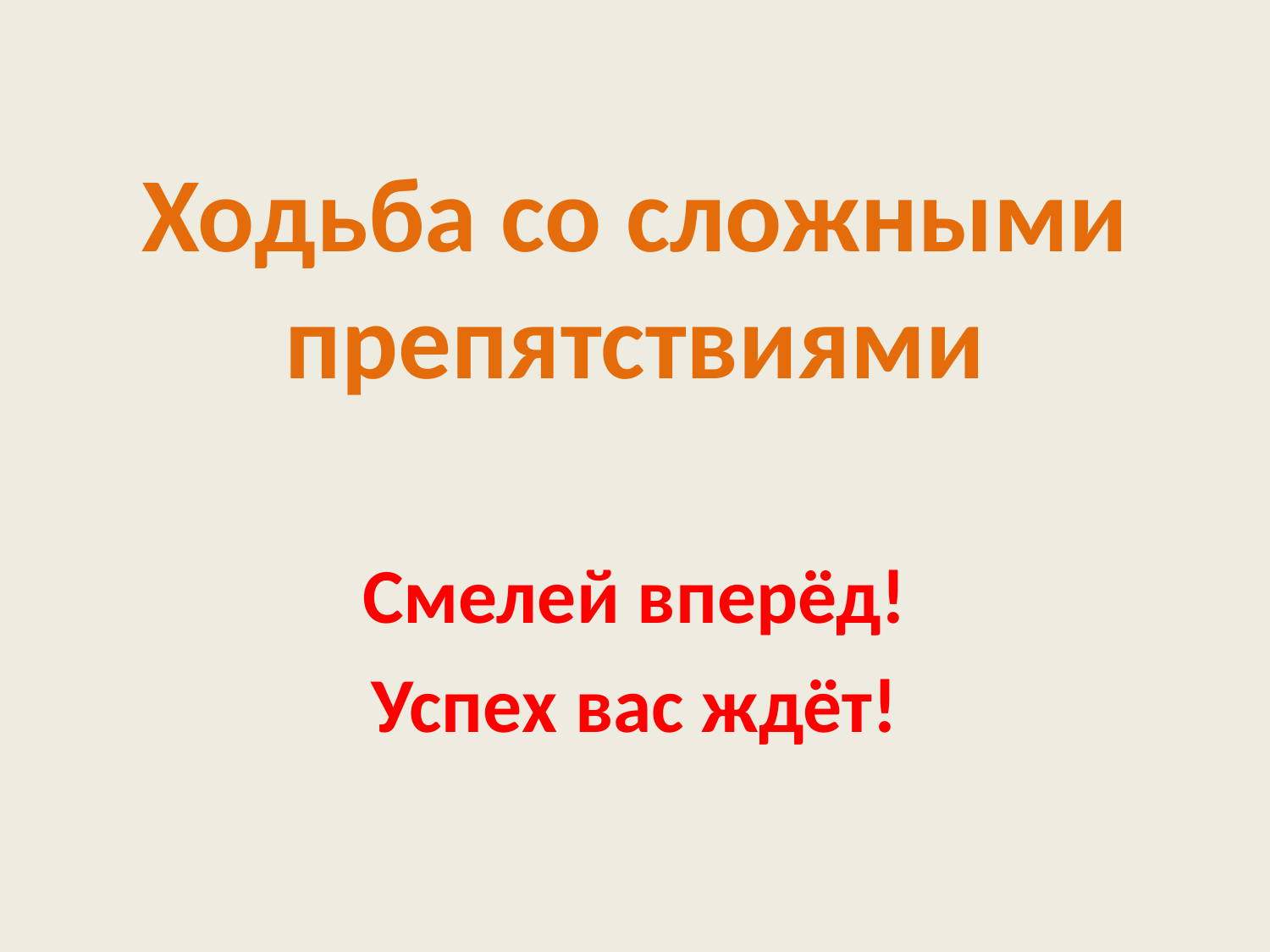

# Ходьба со сложными препятствиями
Смелей вперёд!
Успех вас ждёт!